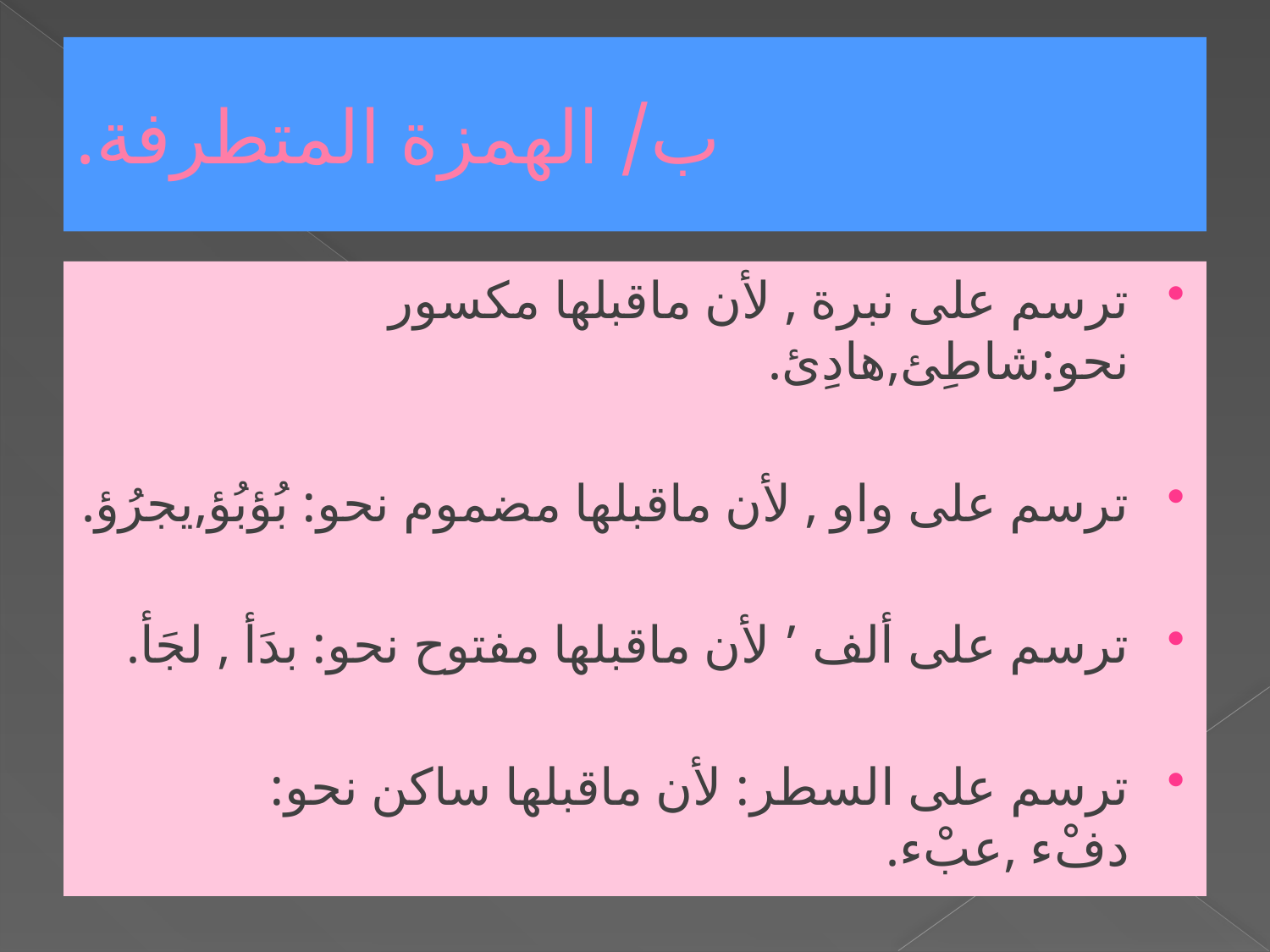

# ب/ الهمزة المتطرفة.
ترسم على نبرة , لأن ماقبلها مكسور نحو:شاطِئ,هادِئ.

ترسم على واو , لأن ماقبلها مضموم نحو: بُؤبُؤ,يجرُؤ.

ترسم على ألف ’ لأن ماقبلها مفتوح نحو: بدَأ , لجَأ.

ترسم على السطر: لأن ماقبلها ساكن نحو: دفْء ,عبْء.